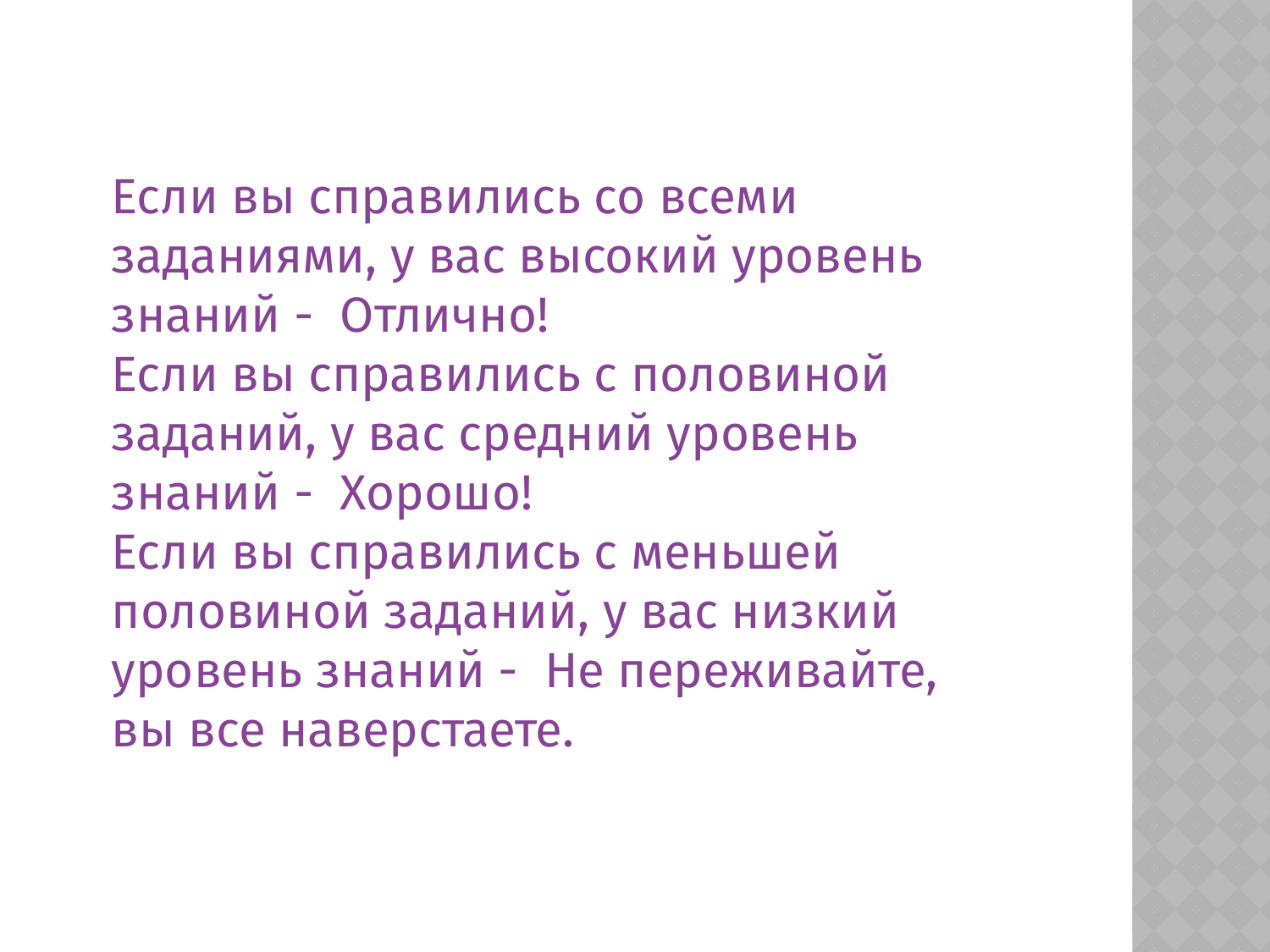

Если вы справились со всеми заданиями, у вас высокий уровень знаний -  Отлично!
Если вы справились с половиной заданий, у вас средний уровень знаний -  Хорошо!
Если вы справились с меньшей половиной заданий, у вас низкий уровень знаний -  Не переживайте, вы все наверстаете.